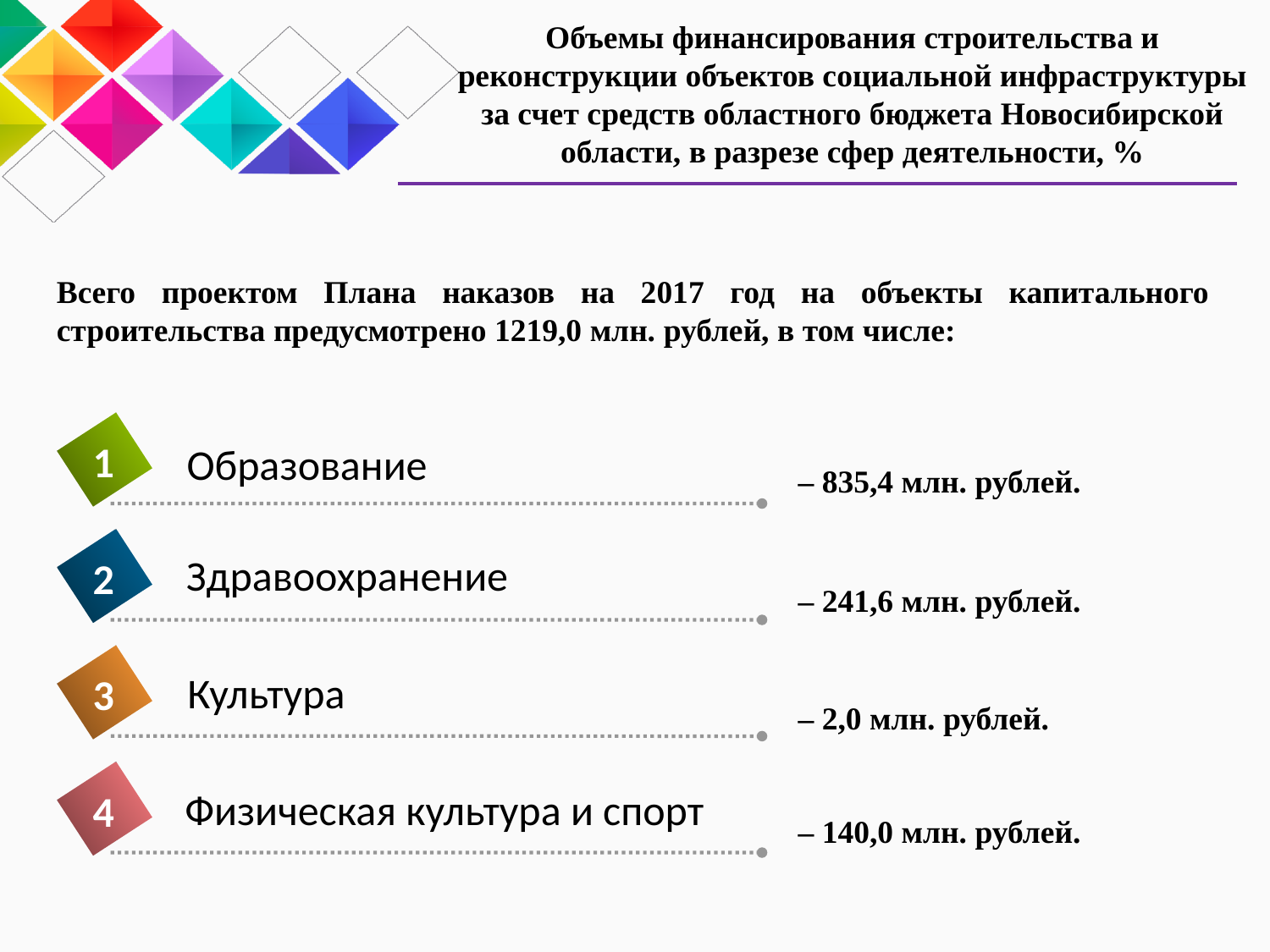

Объемы финансирования строительства и реконструкции объектов социальной инфраструктуры за счет средств областного бюджета Новосибирской области, в разрезе сфер деятельности, %
Всего проектом Плана наказов на 2017 год на объекты капитального строительства предусмотрено 1219,0 млн. рублей, в том числе:

1
Образование

Здравоохранение
2

Культура
3

Физическая культура и спорт
4

– 835,4 млн. рублей.
– 241,6 млн. рублей.
– 2,0 млн. рублей.
– 140,0 млн. рублей.